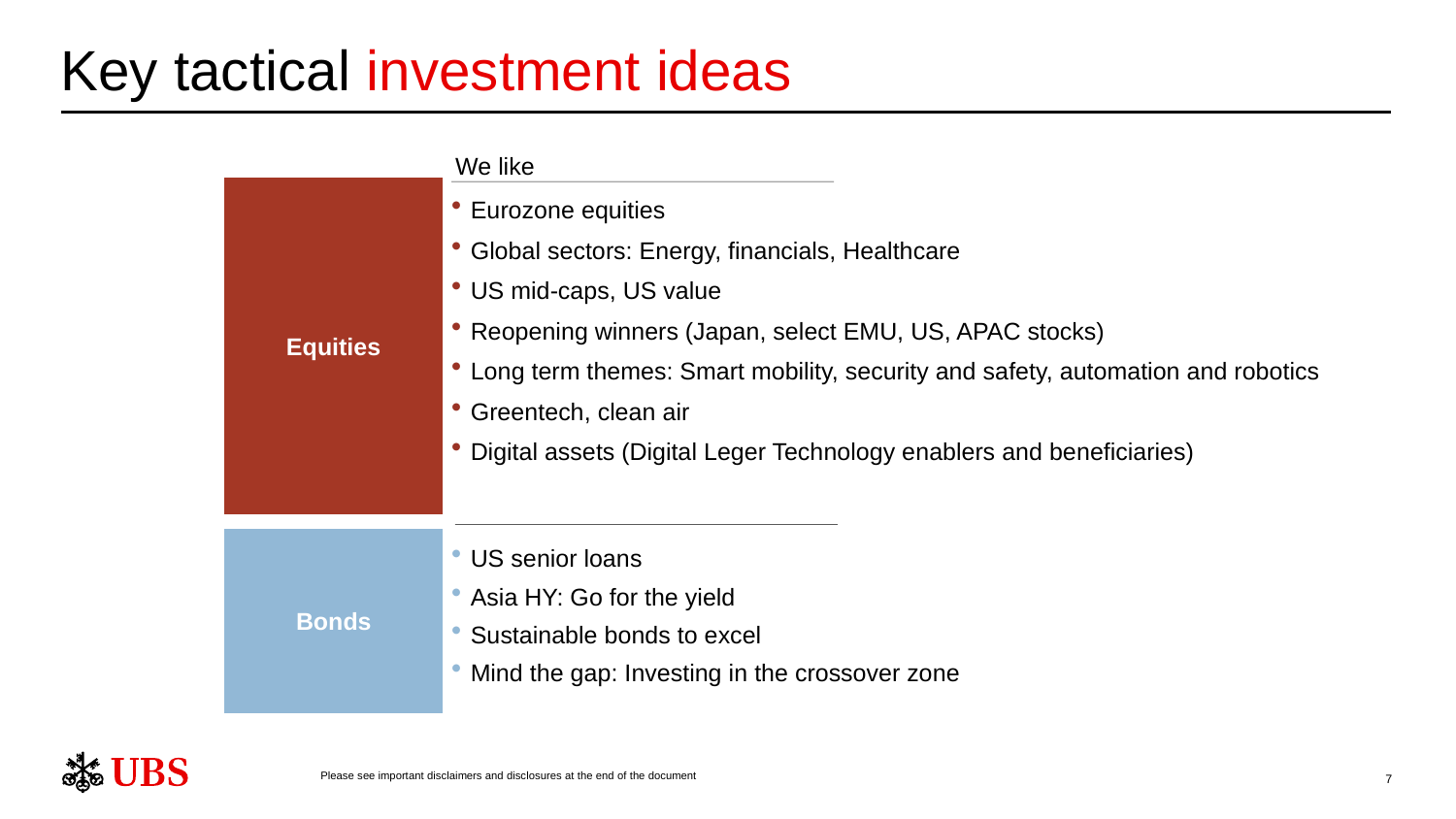

# Key tactical investment ideas
We like
Equities

Eurozone equities
Global sectors: Energy, financials, Healthcare
US mid-caps, US value
Reopening winners (Japan, select EMU, US, APAC stocks)
Long term themes: Smart mobility, security and safety, automation and robotics
Greentech, clean air
Digital assets (Digital Leger Technology enablers and beneficiaries)

Bonds
US senior loans
Asia HY: Go for the yield
Sustainable bonds to excel
Mind the gap: Investing in the crossover zone

Please see important disclaimers and disclosures at the end of the document